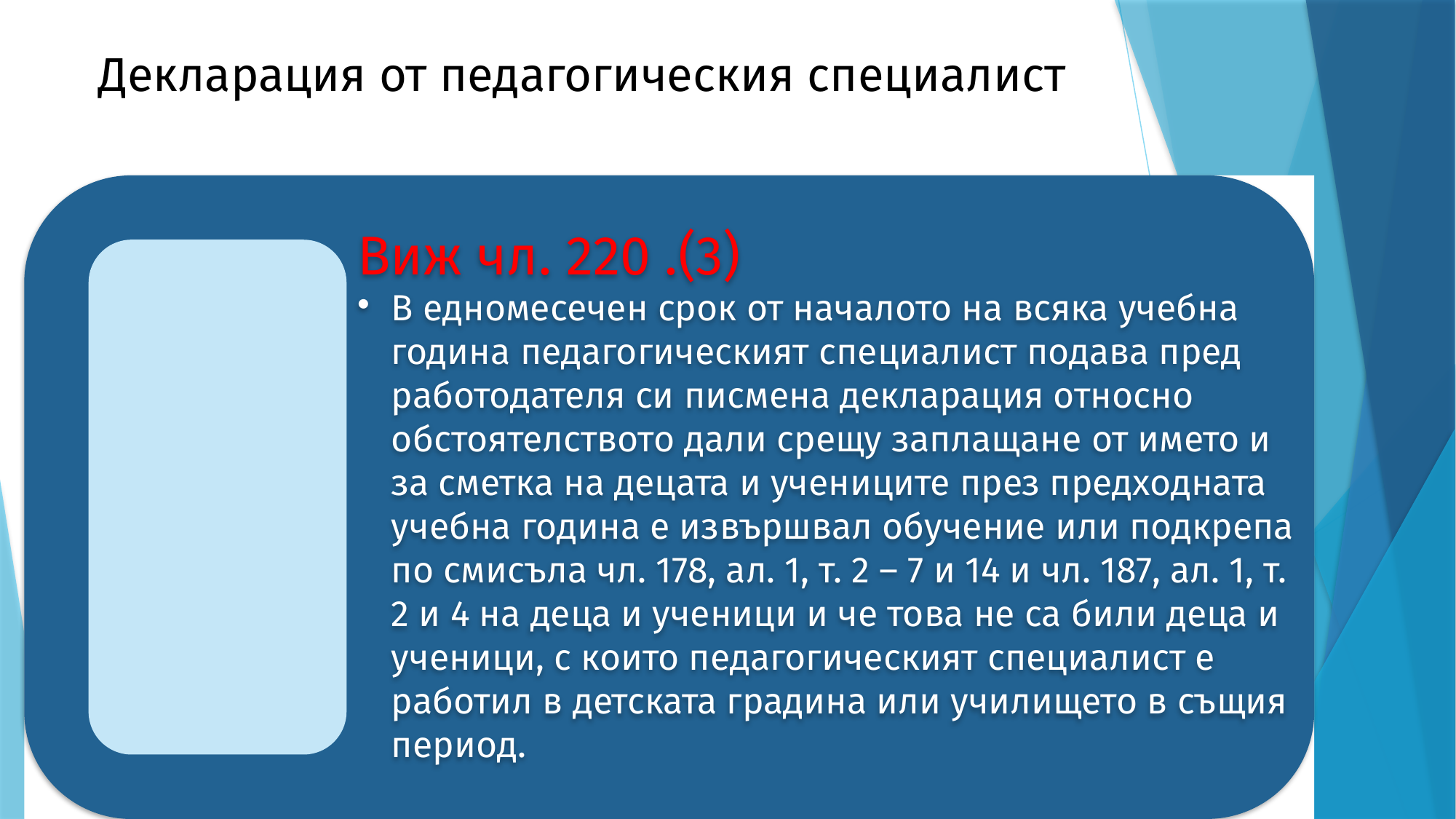

# Декларация от педагогическия специалист
Виж чл. 220 .(3)
В едномесечен срок от началото на всяка учебна година педагогическият специалист подава пред работодателя си писмена декларация относно обстоятелството дали срещу заплащане от името и за сметка на децата и учениците през предходната учебна година е извършвал обучение или подкрепа по смисъла чл. 178, ал. 1, т. 2 – 7 и 14 и чл. 187, ал. 1, т. 2 и 4 на деца и ученици и че това не са били деца и ученици, с които педагогическият специалист е работил в детската градина или училището в същия период.